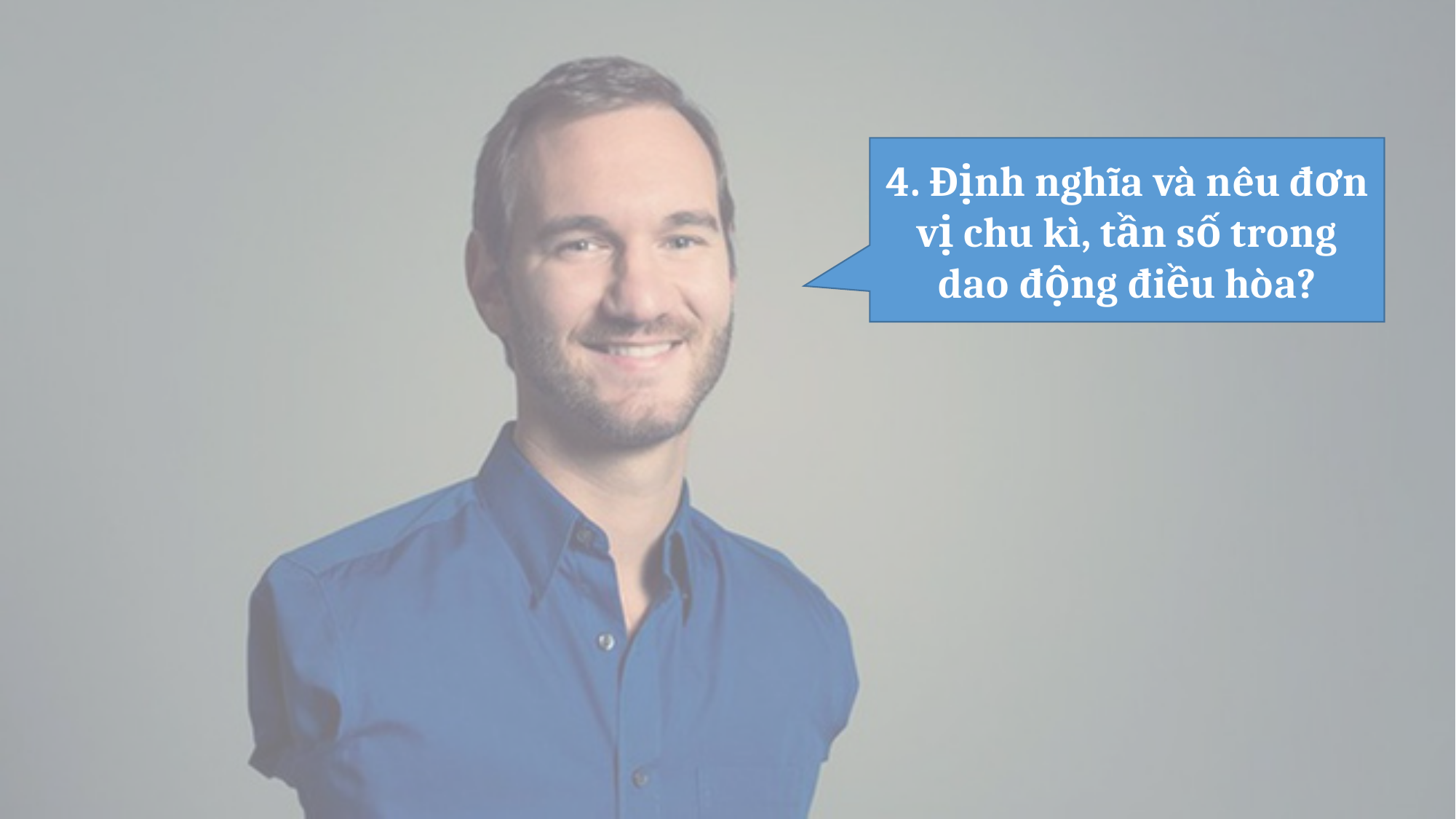

4. Định nghĩa và nêu đơn vị chu kì, tần số trong dao động điều hòa?